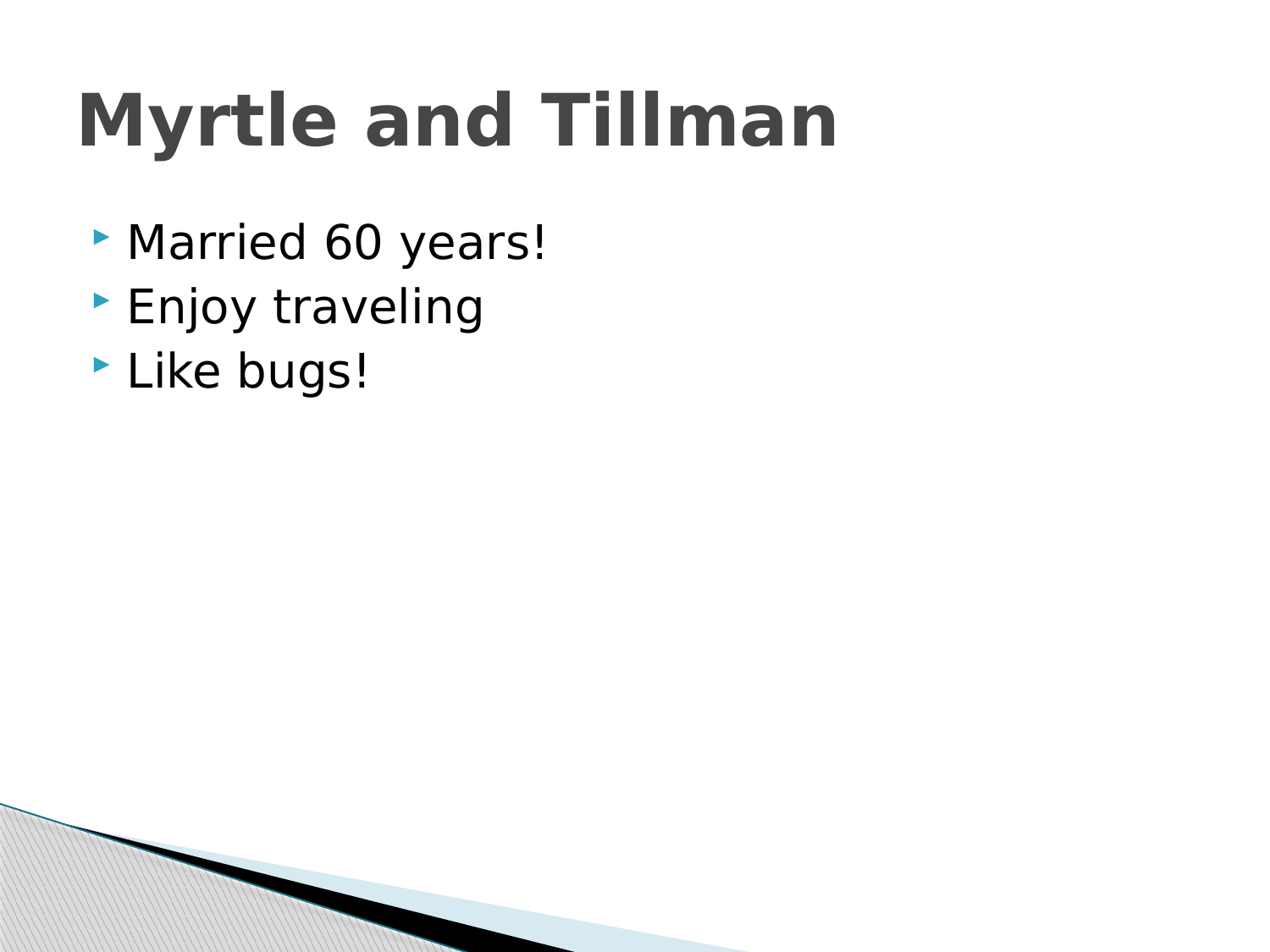

# Myrtle and Tillman
Married 60 years!
Enjoy traveling
Like bugs!